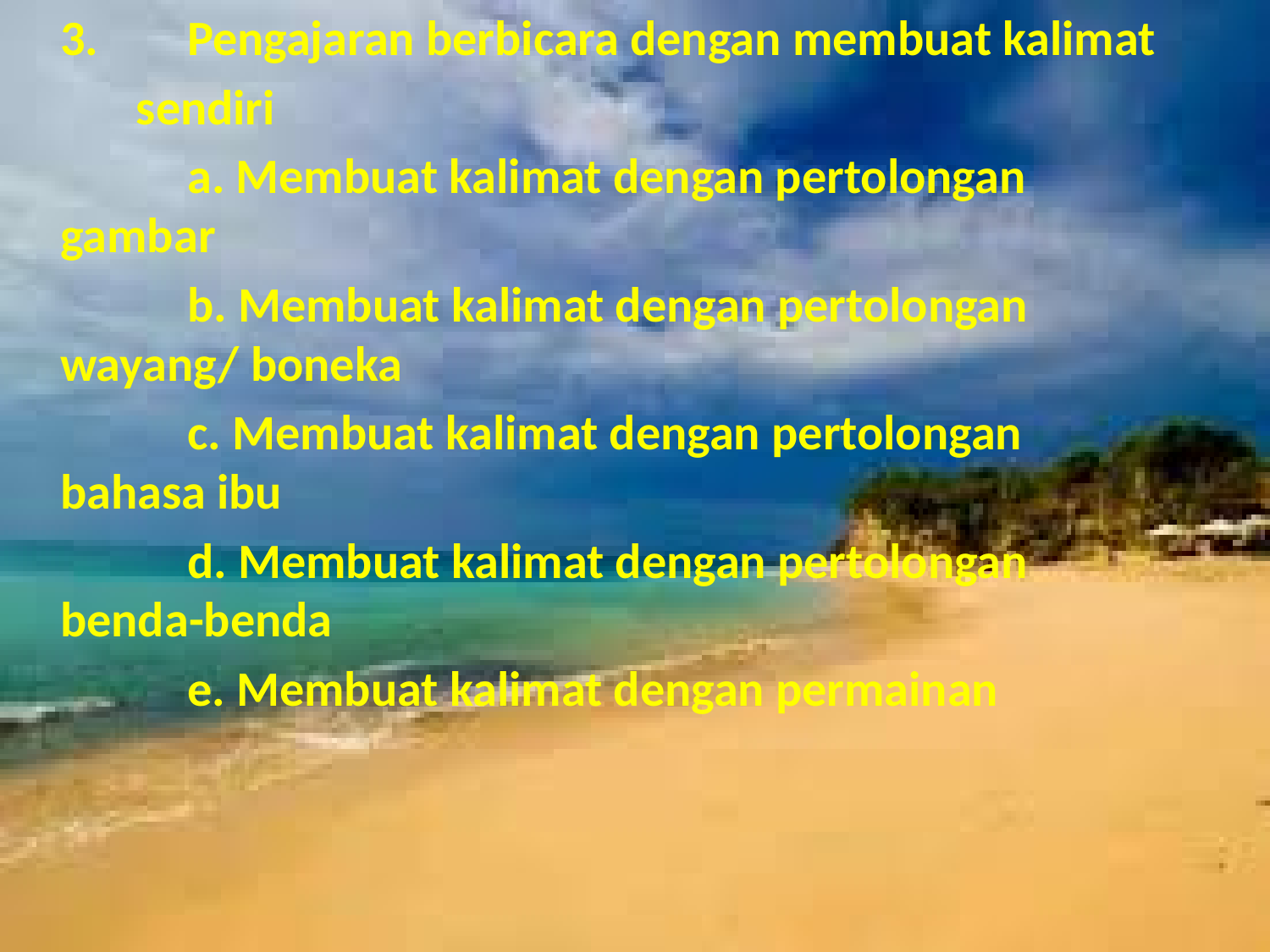

3. 	Pengajaran berbicara dengan membuat kalimat
           sendiri
		a. Membuat kalimat dengan pertolongan      	    gambar
		b. Membuat kalimat dengan pertolongan 	    	    wayang/ boneka
		c. Membuat kalimat dengan pertolongan 	    	    bahasa ibu
		d. Membuat kalimat dengan pertolongan 	    	    benda-benda
		e. Membuat kalimat dengan permainan